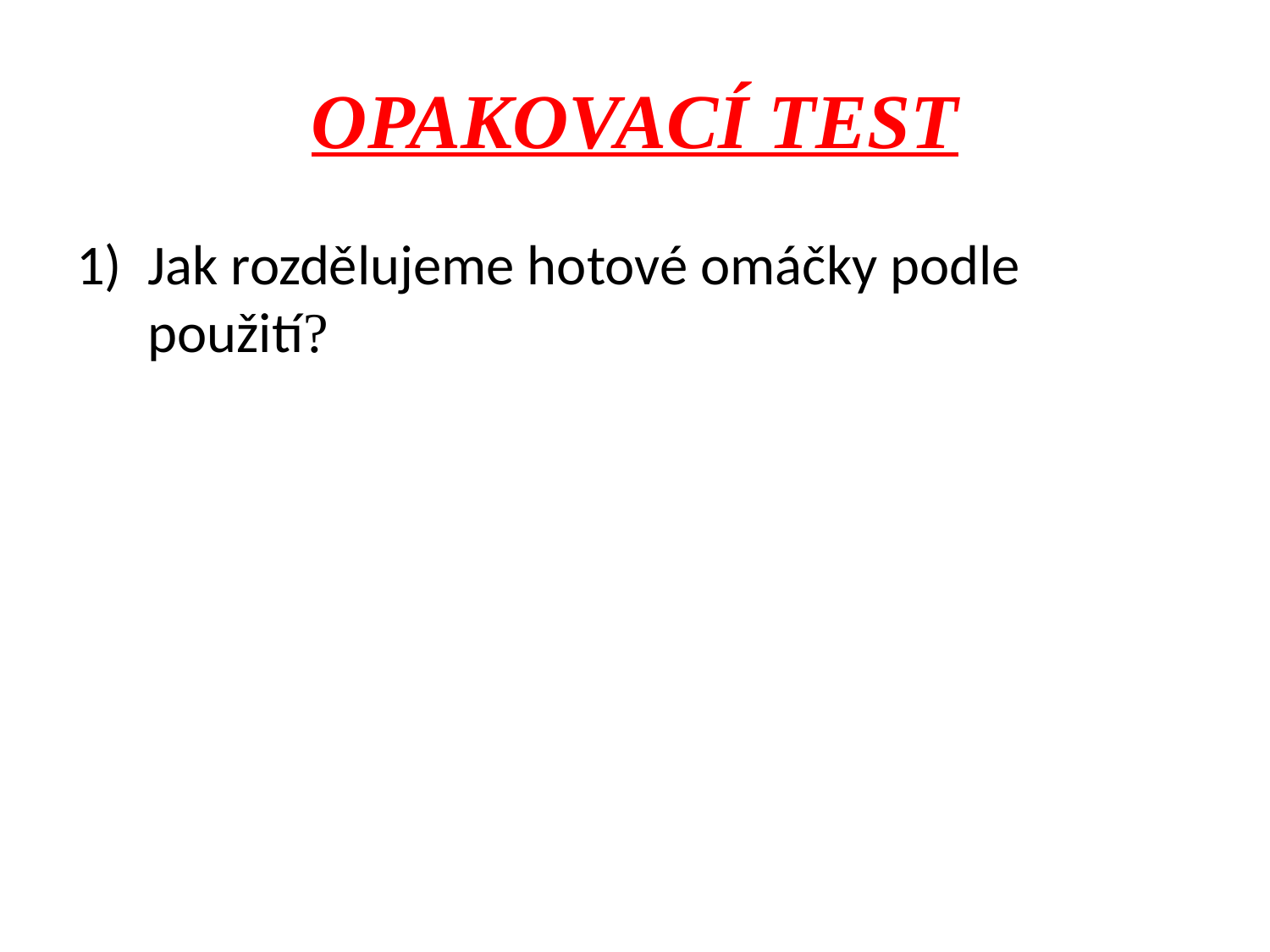

# OPAKOVACÍ TEST
Jak rozdělujeme hotové omáčky podle použití?